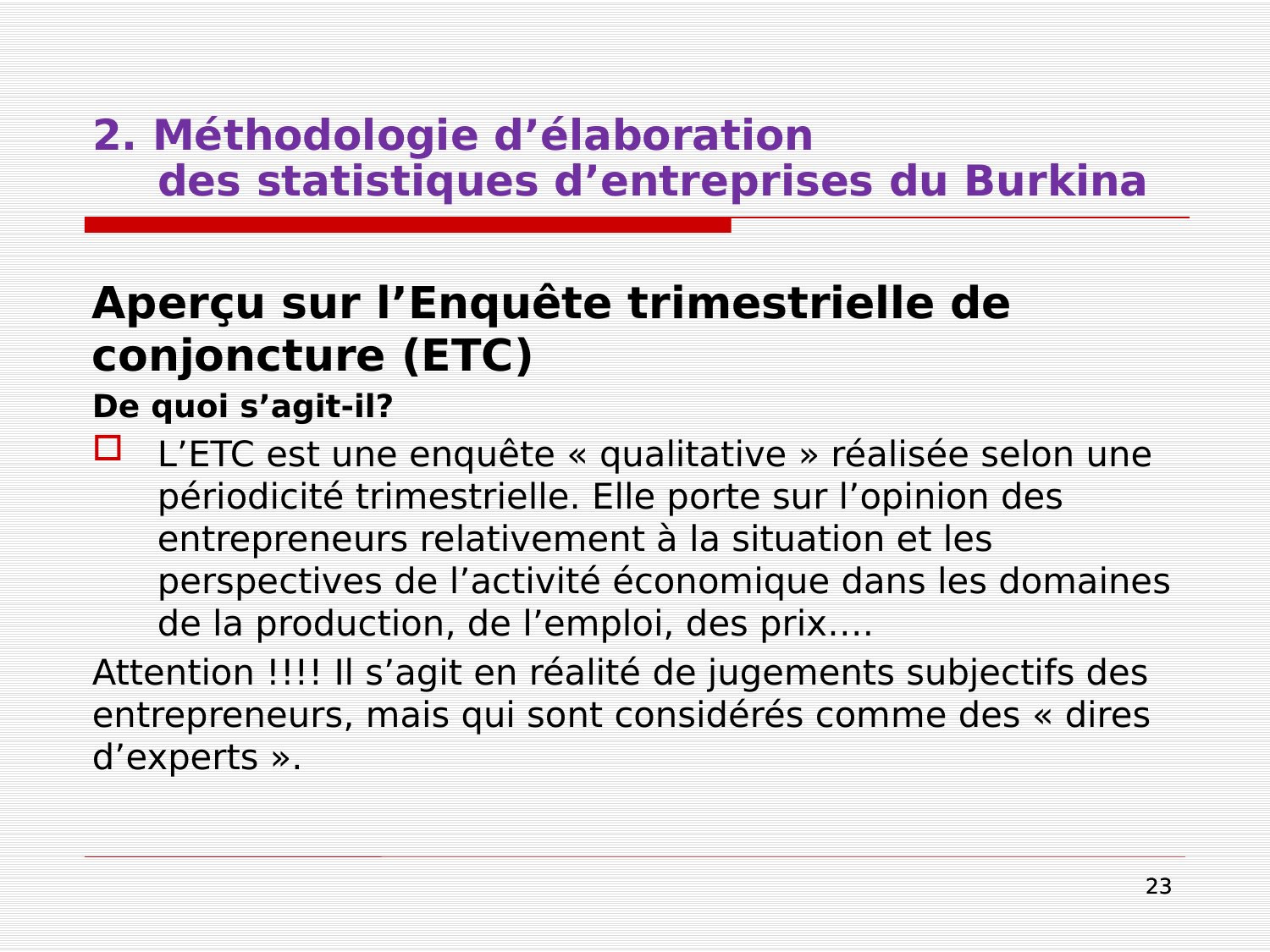

# 2. Méthodologie d’élaboration des statistiques d’entreprises du Burkina
Aperçu sur l’Enquête trimestrielle de conjoncture (ETC)
De quoi s’agit-il?
L’ETC est une enquête « qualitative » réalisée selon une périodicité trimestrielle. Elle porte sur l’opinion des entrepreneurs relativement à la situation et les perspectives de l’activité économique dans les domaines de la production, de l’emploi, des prix….
Attention !!!! Il s’agit en réalité de jugements subjectifs des entrepreneurs, mais qui sont considérés comme des « dires d’experts ».

23
23